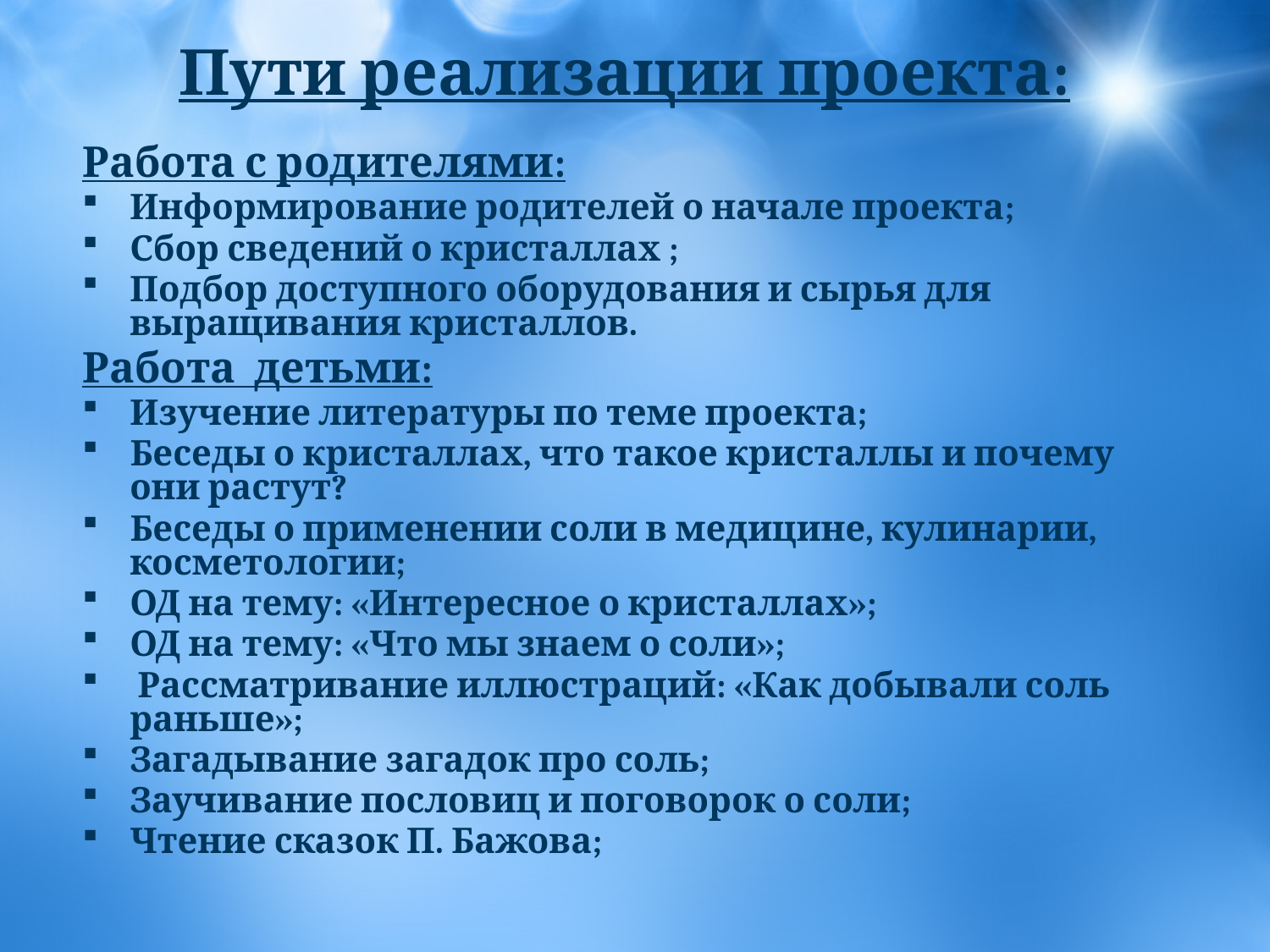

# Пути реализации проекта:
Работа с родителями:
Информирование родителей о начале проекта;
Сбор сведений о кристаллах ;
Подбор доступного оборудования и сырья для выращивания кристаллов.
Работа  детьми:
Изучение литературы по теме проекта;
Беседы о кристаллах, что такое кристаллы и почему они растут?
Беседы о применении соли в медицине, кулинарии, косметологии;
ОД на тему: «Интересное о кристаллах»;
ОД на тему: «Что мы знаем о соли»;
 Рассматривание иллюстраций: «Как добывали соль раньше»;
Загадывание загадок про соль;
Заучивание пословиц и поговорок о соли;
Чтение сказок П. Бажова;